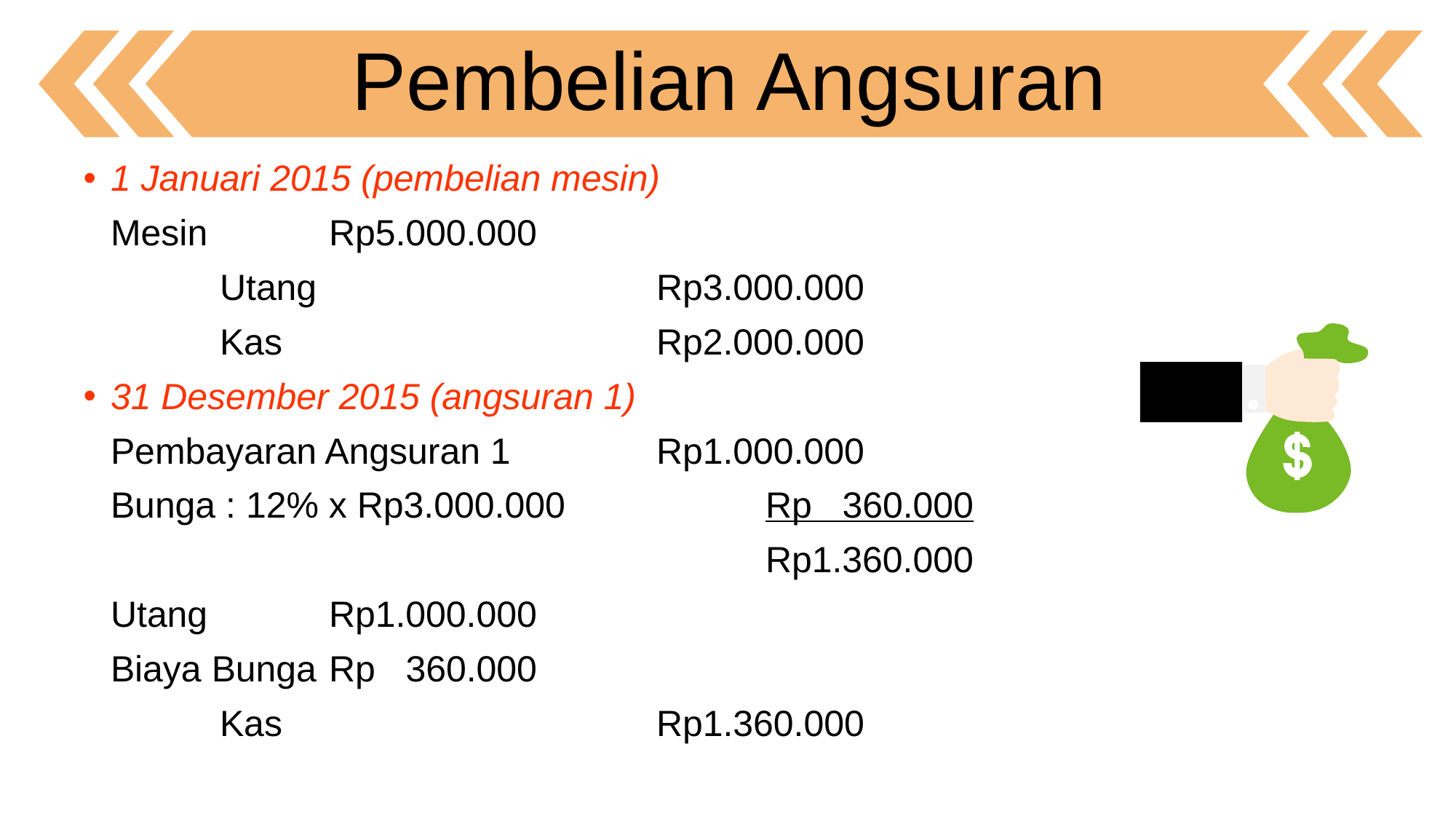

Pembelian Angsuran
1 Januari 2015 (pembelian mesin)
	Mesin		Rp5.000.000
		Utang				Rp3.000.000
		Kas				Rp2.000.000
31 Desember 2015 (angsuran 1)
	Pembayaran Angsuran 1		Rp1.000.000
	Bunga : 12% x Rp3.000.000		Rp   360.000
							Rp1.360.000
	Utang		Rp1.000.000
	Biaya Bunga	Rp   360.000
		Kas				Rp1.360.000